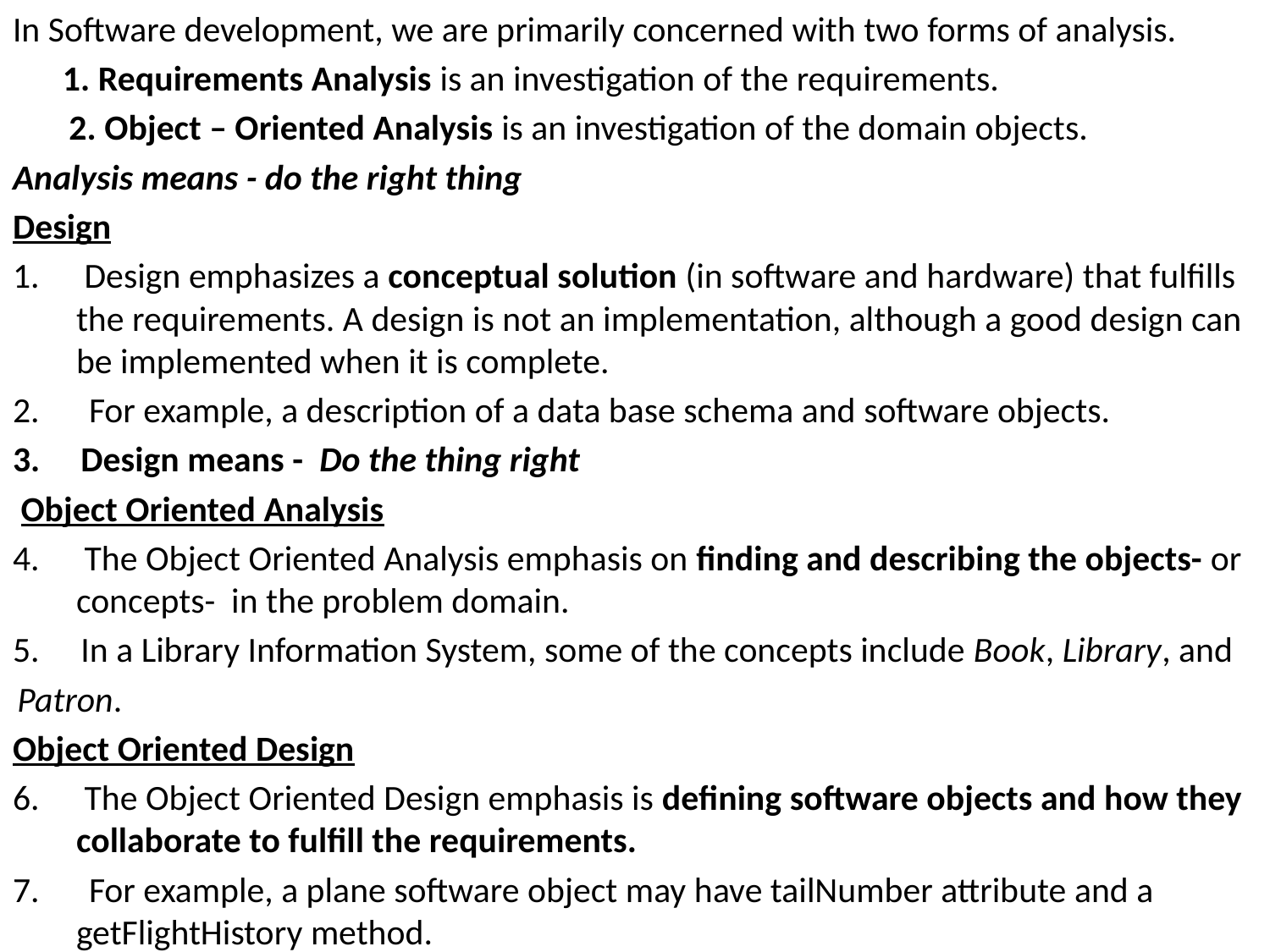

In Software development, we are primarily concerned with two forms of analysis.
          1. Requirements Analysis is an investigation of the requirements.
       2. Object – Oriented Analysis is an investigation of the domain objects.
Analysis means - do the right thing
Design
 Design emphasizes a conceptual solution (in software and hardware) that fulfills the requirements. A design is not an implementation, although a good design can be implemented when it is complete.
  For example, a description of a data base schema and software objects.
 Design means -  Do the thing right
 Object Oriented Analysis
 The Object Oriented Analysis emphasis on finding and describing the objects- or concepts-  in the problem domain.
 In a Library Information System, some of the concepts include Book, Library, and
 Patron.
Object Oriented Design
 The Object Oriented Design emphasis is defining software objects and how they collaborate to fulfill the requirements.
  For example, a plane software object may have tailNumber attribute and a getFlightHistory method.